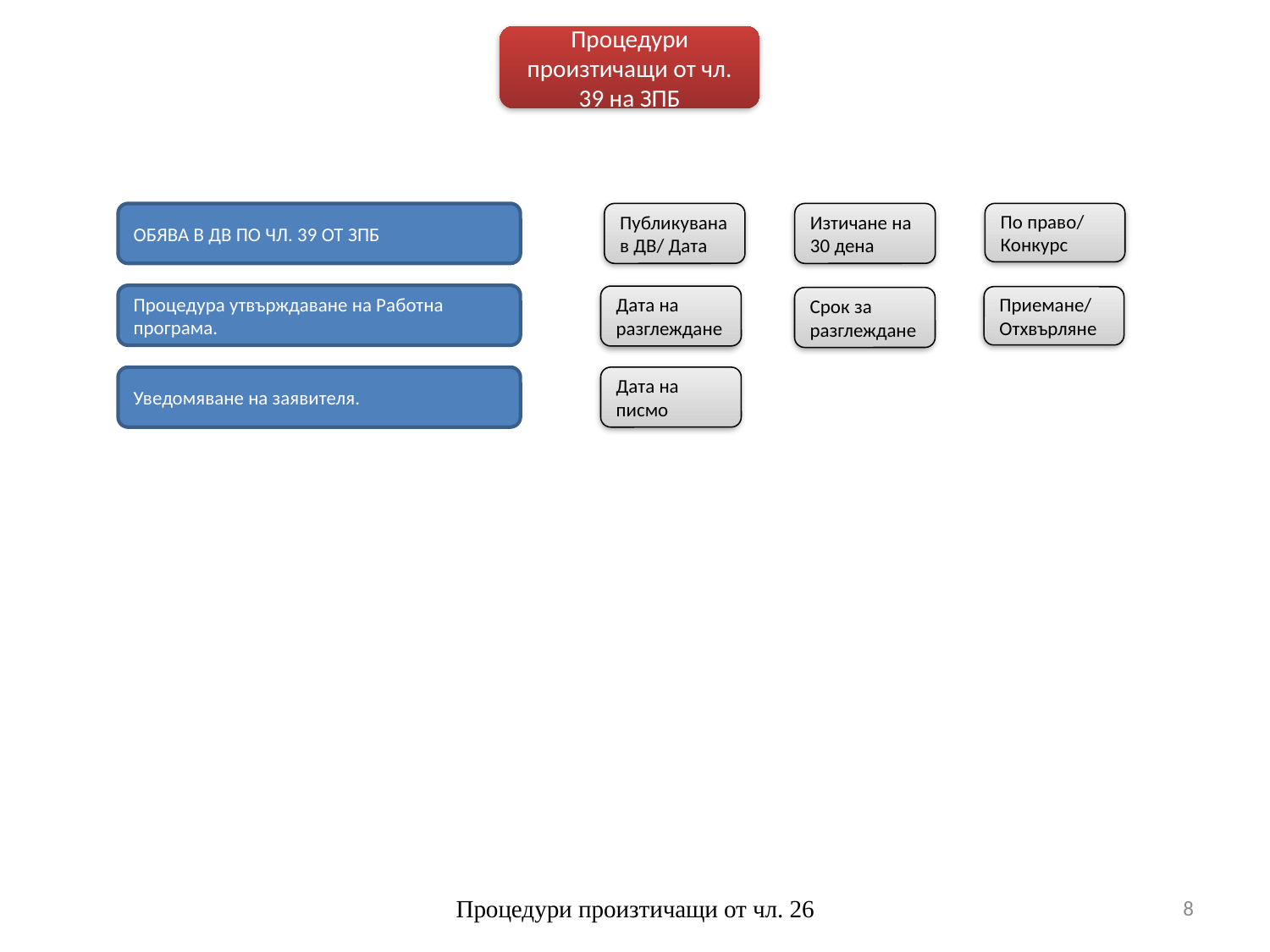

Процедури произтичащи от чл. 39 на ЗПБ
Обява в ДВ по чл. 39 от ЗПБ
Публикувана в ДВ/ Дата
Изтичане на 30 дена
По право/ Конкурс
Процедура утвърждаване на Работна програма.
Дата на разглеждане
Приемане/ Отхвърляне
Срок за разглеждане
Уведомяване на заявителя.
Дата на писмо
Процедури произтичащи от чл. 26
8